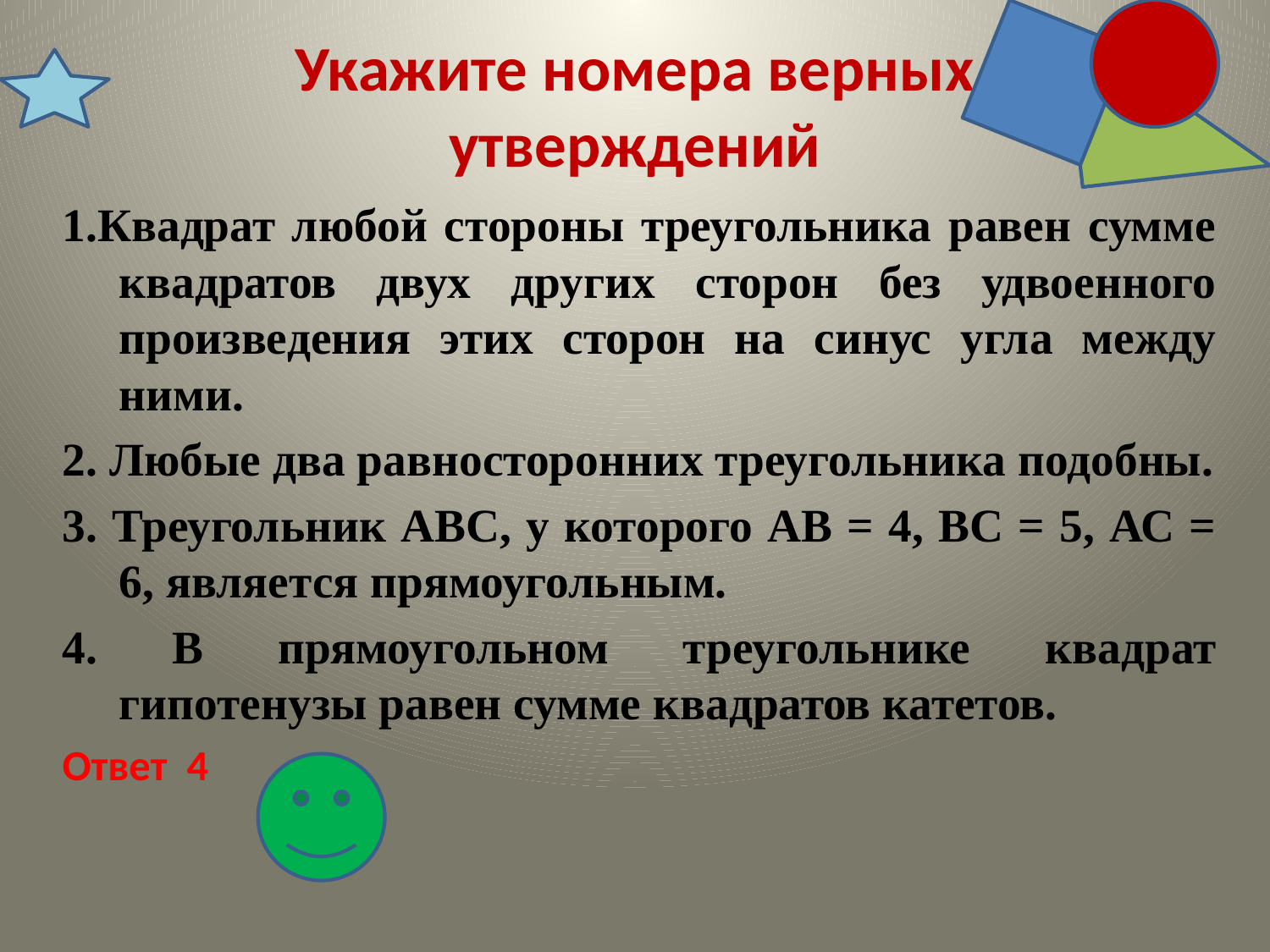

# Укажите номера верных утверждений
1.Квадрат любой стороны треугольника равен сумме квадратов двух других сторон без удвоенного произведения этих сторон на синус угла между ними.
2. Любые два равносторонних треугольника подобны.
3. Треугольник АВС, у которого АВ = 4, ВС = 5, АС = 6, является прямоугольным.
4. В прямоугольном треугольнике квадрат гипотенузы равен сумме квадратов катетов.
Ответ  4